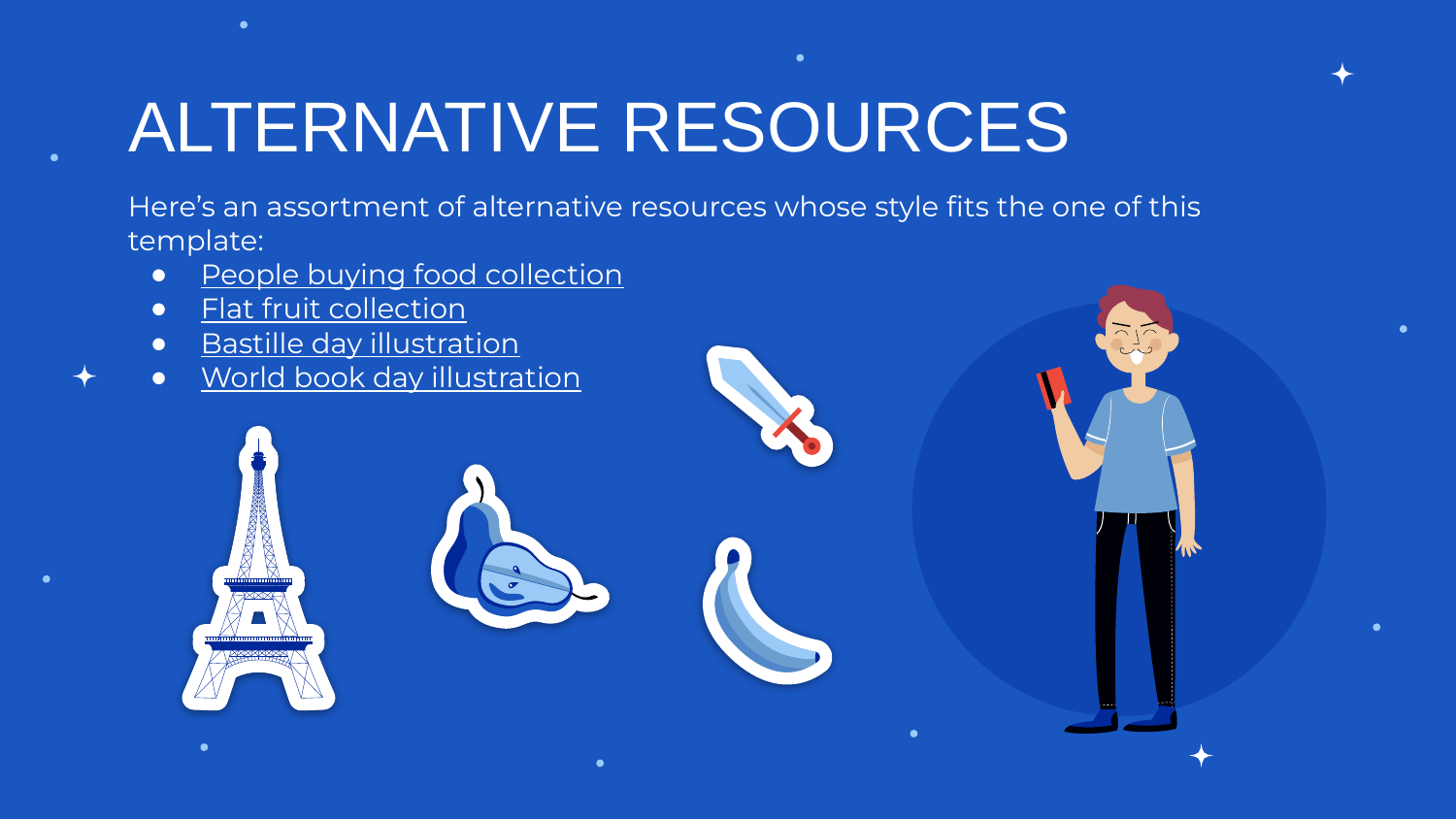

# ALTERNATIVE RESOURCES
Here’s an assortment of alternative resources whose style fits the one of this template:
People buying food collection
Flat fruit collection
Bastille day illustration
World book day illustration